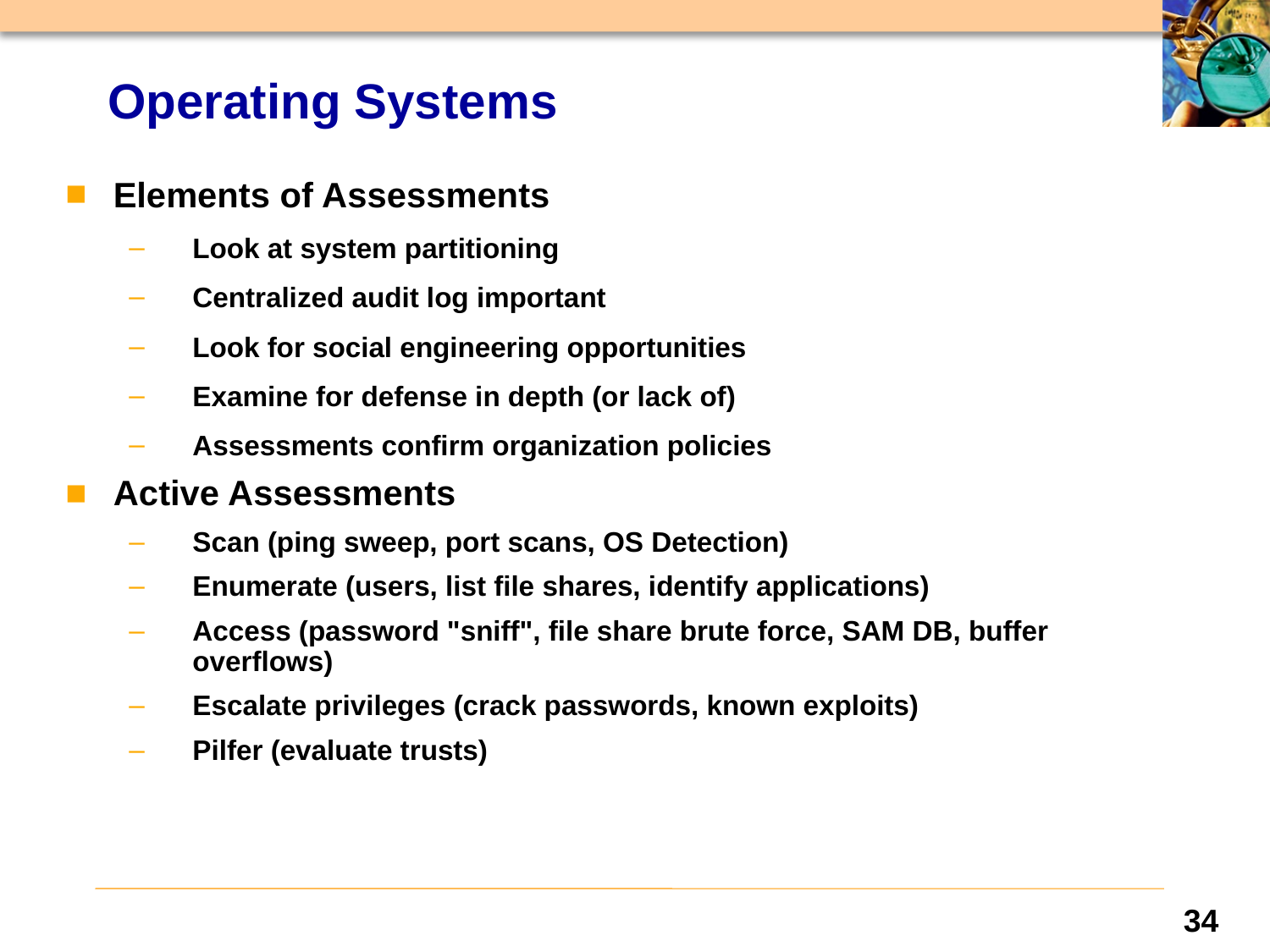

# Operating Systems
Elements of Assessments
Look at system partitioning
Centralized audit log important
Look for social engineering opportunities
Examine for defense in depth (or lack of)
Assessments confirm organization policies
Active Assessments
Scan (ping sweep, port scans, OS Detection)
Enumerate (users, list file shares, identify applications)
Access (password "sniff", file share brute force, SAM DB, buffer overflows)
Escalate privileges (crack passwords, known exploits)
Pilfer (evaluate trusts)